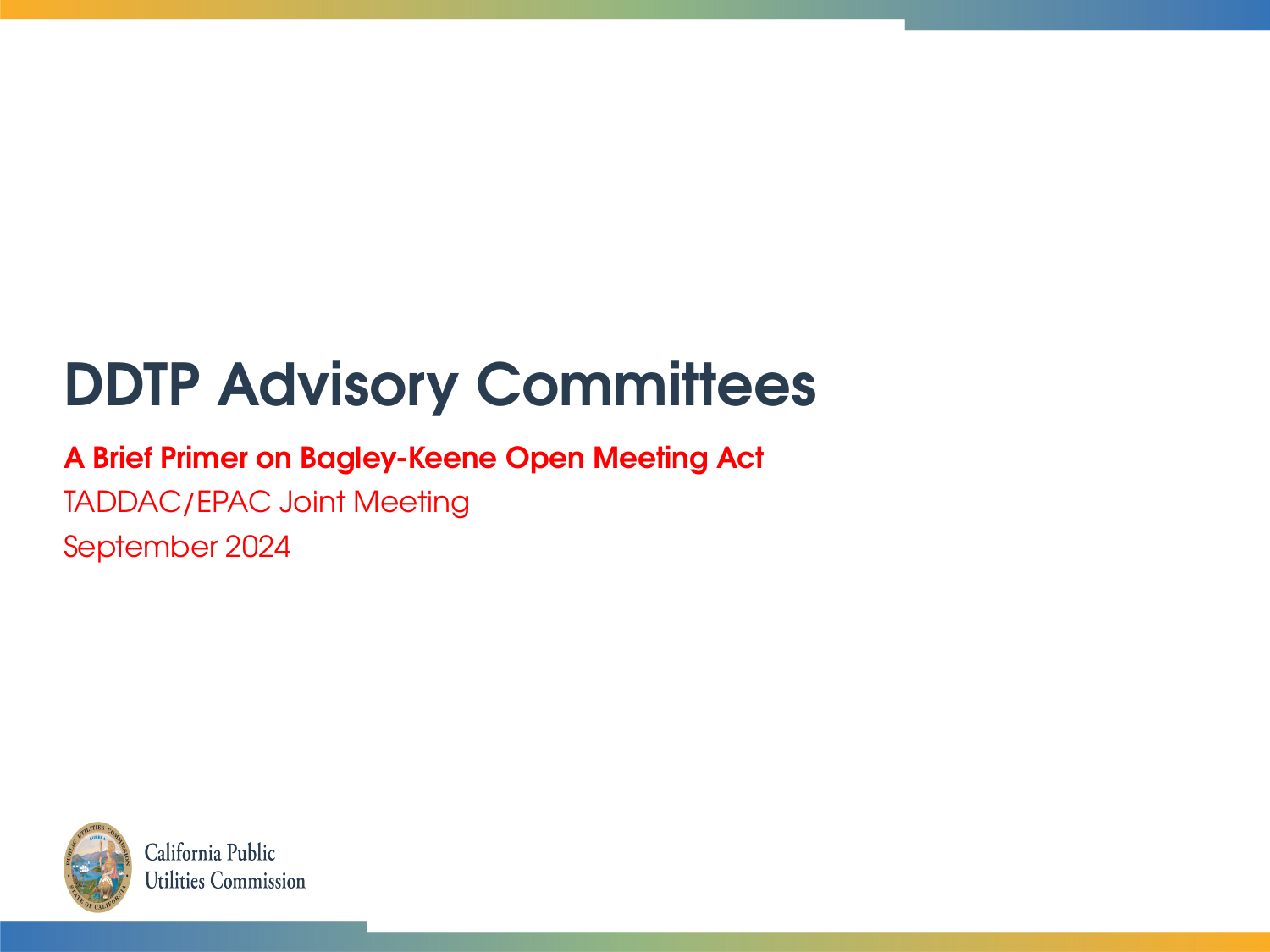

# DDTP Advisory Committees
A Brief Primer on Bagley-Keene Open Meeting Act
TADDAC/EPAC Joint Meeting
September 2024